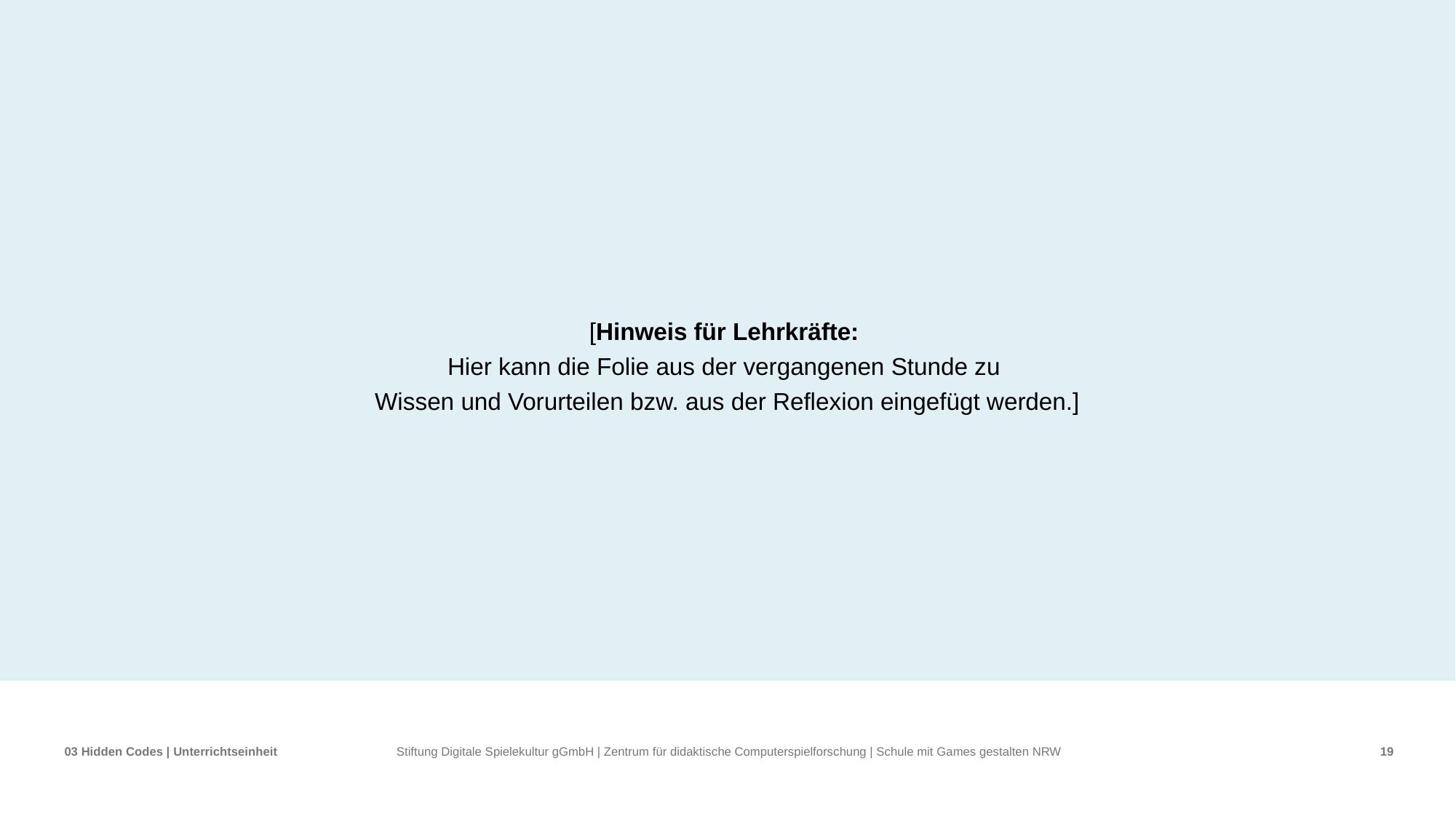

[Hinweis für Lehrkräfte:
Hier kann die Folie aus der vergangenen Stunde zu
Wissen und Vorurteilen bzw. aus der Reflexion eingefügt werden.]

03 Hidden Codes | Unterrichtseinheit
19